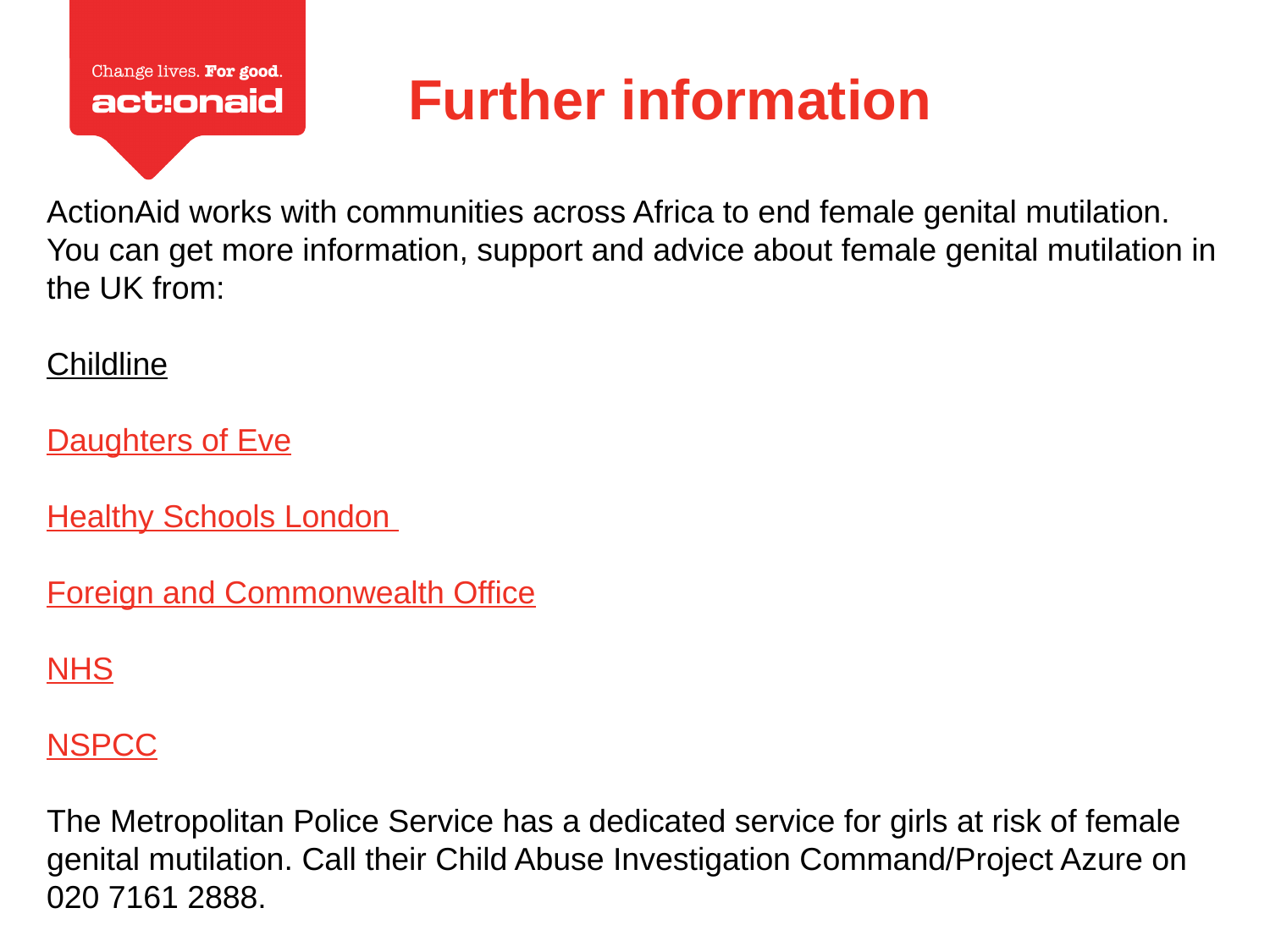

Further information
ActionAid works with communities across Africa to end female genital mutilation.  You can get more information, support and advice about female genital mutilation in the UK from:

Childline

Daughters of Eve

Healthy Schools London

Foreign and Commonwealth Office

NHS

NSPCC

The Metropolitan Police Service has a dedicated service for girls at risk of female genital mutilation. Call their Child Abuse Investigation Command/Project Azure on 020 7161 2888.